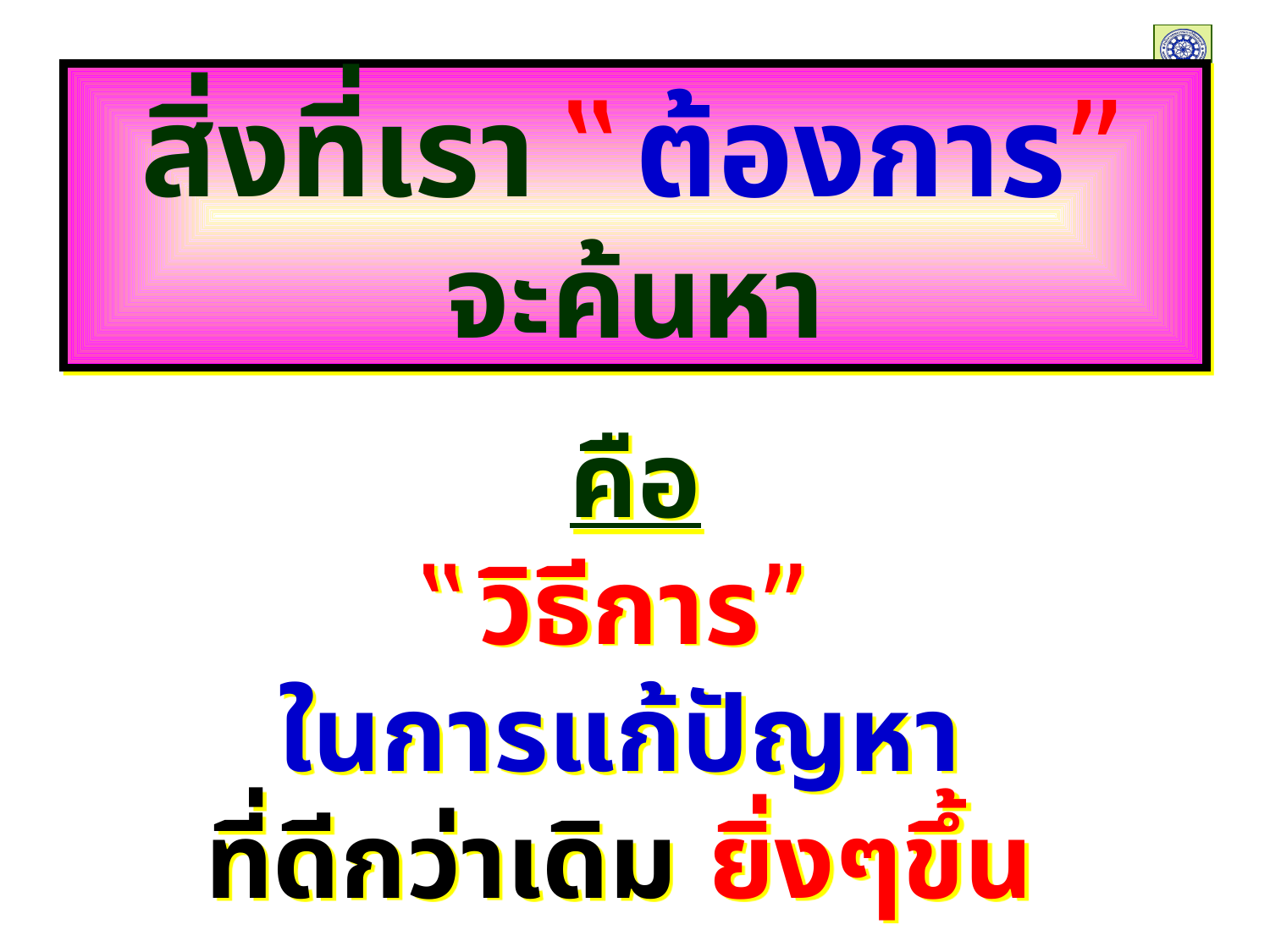

สิ่งที่เรา “ต้องการ”
จะค้นหา
คือ
“วิธีการ”
ในการแก้ปัญหา
ที่ดีกว่าเดิม ยิ่งๆขึ้น